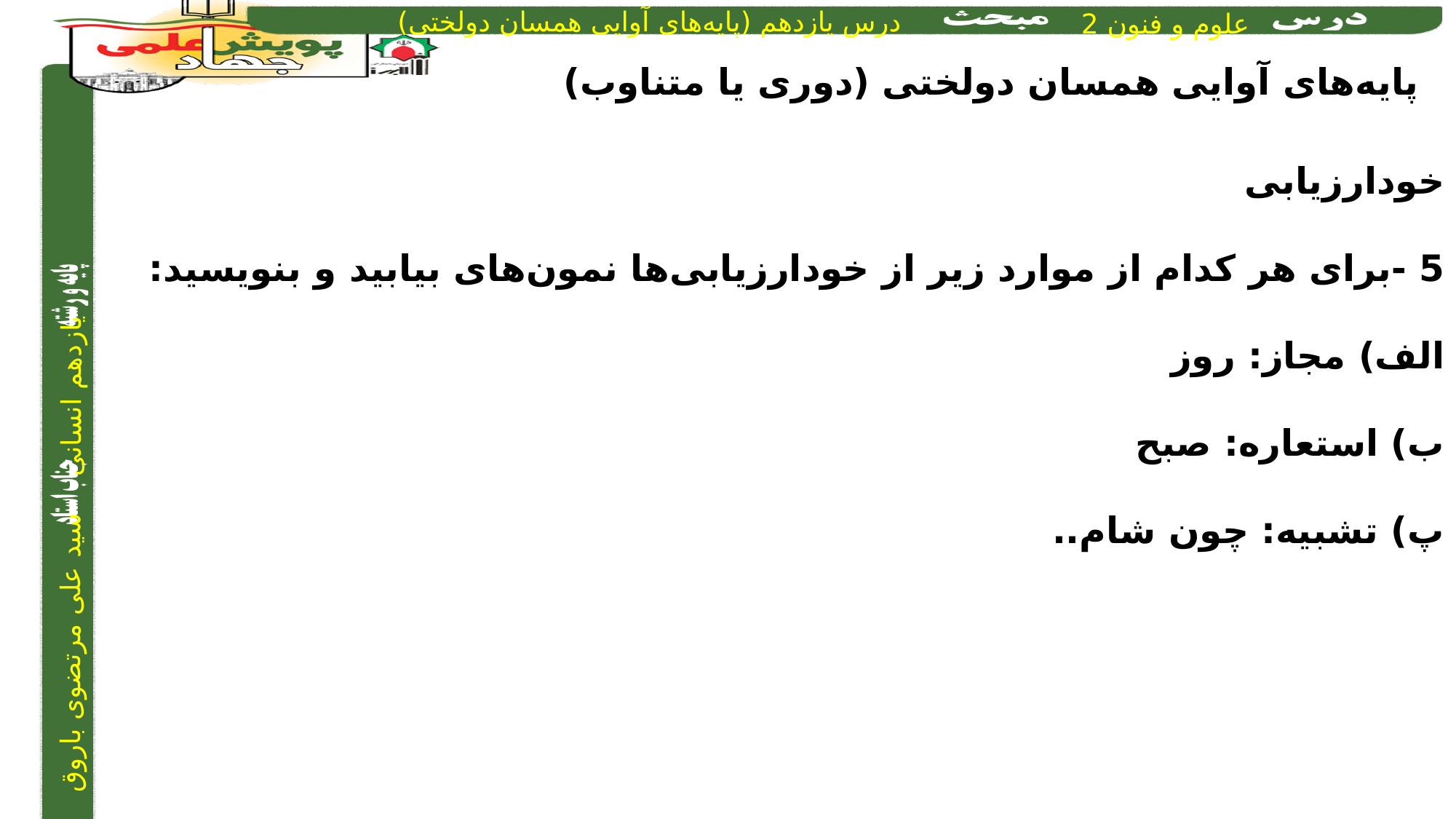

پایه‌های آوایی همسان دولختی (دوری یا متناوب)
خودارزیابی
5 -برای هر کدام از موارد زیر از خودارزیابی‌ها نمون‌های بیابید و بنویسید:
الف) مجاز: روز
ب) استعاره: صبح
پ) تشبیه: چون شام..